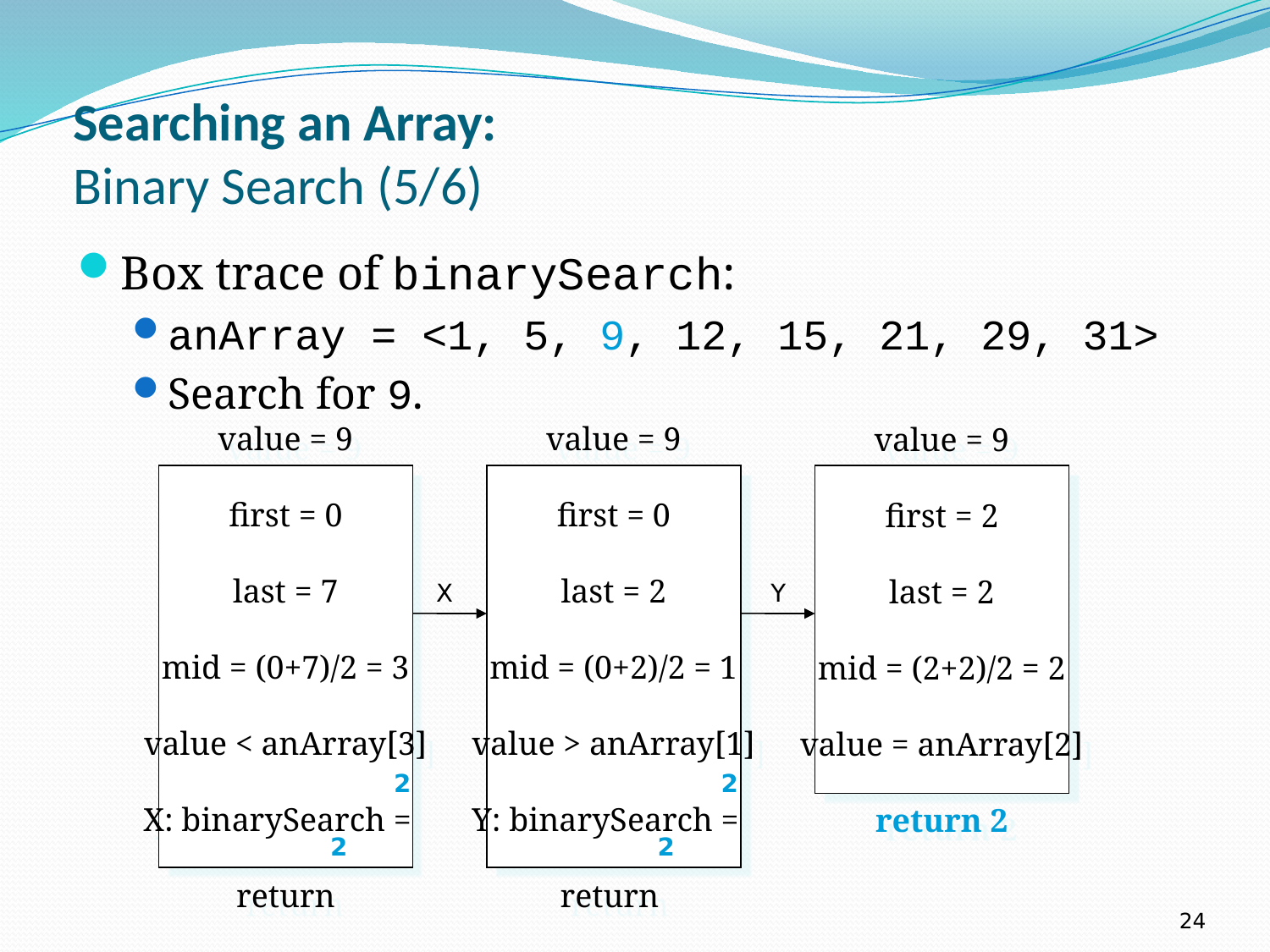

# Searching an Array: Binary Search (5/6)
Box trace of binarySearch:
anArray = <1, 5, 9, 12, 15, 21, 29, 31>
Search for 9.
value = 9

first = 0

last = 7

mid = (0+7)/2 = 3

value < anArray[3]

X: binarySearch =

return
value = 9

first = 0

last = 2

mid = (0+2)/2 = 1

value > anArray[1]

Y: binarySearch =

return
value = 9

first = 2

last = 2

mid = (2+2)/2 = 2

value = anArray[2]

return 2
X
Y

2
2
2
2
24